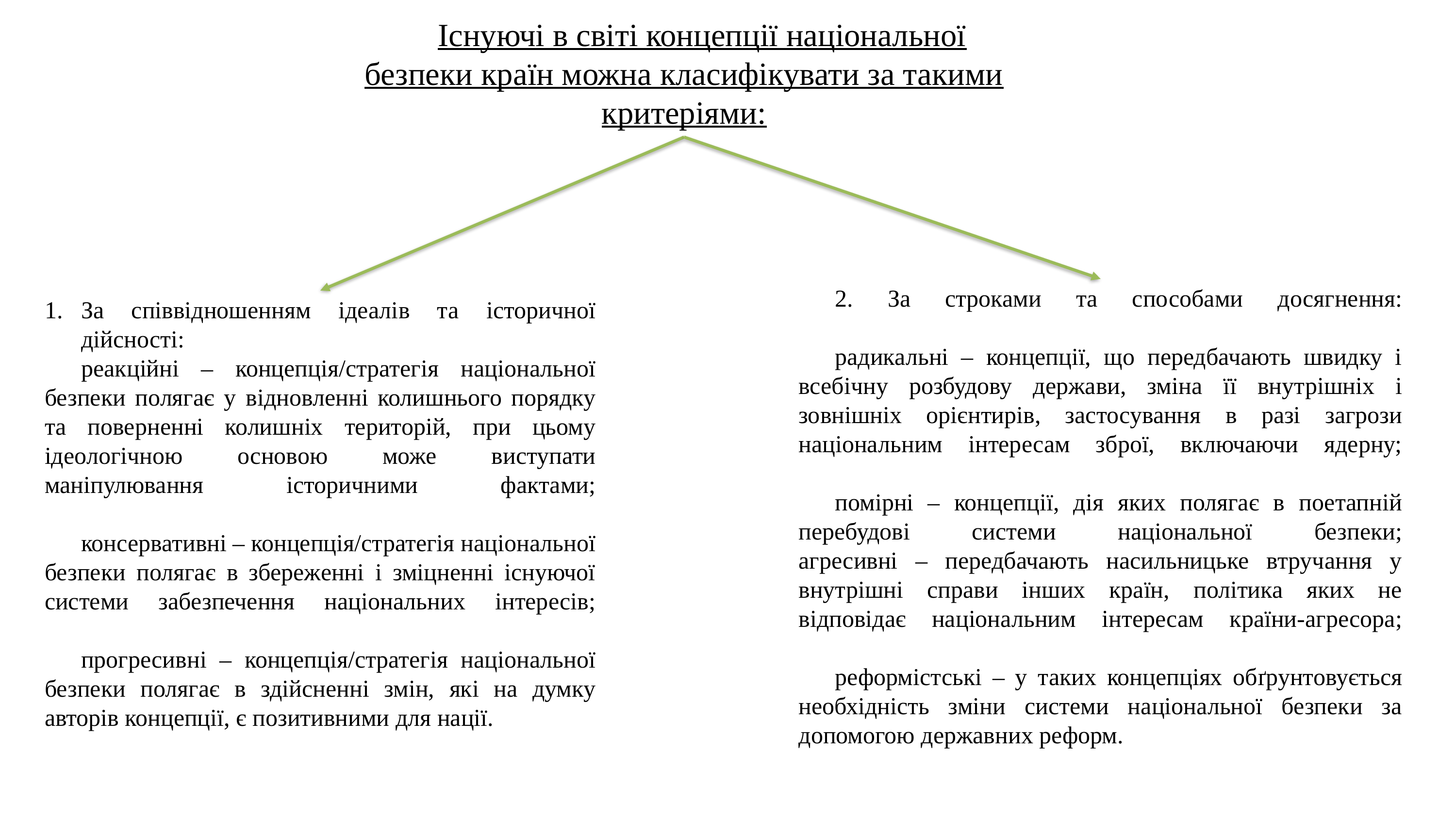

# Існуючі в світі концепції національної безпеки країн можна класифікувати за такими критеріями:
2. За строками та способами досягнення:
радикальні – концепції, що передбачають швидку і всебічну розбудову держави, зміна її внутрішніх і зовнішніх орієнтирів, застосування в разі загрози національним інтересам зброї, включаючи ядерну;
помірні – концепції, дія яких полягає в поетапній перебудові системи національної безпеки;
агресивні – передбачають насильницьке втручання у внутрішні справи інших країн, політика яких не відповідає національним інтересам країни-агресора;
реформістські – у таких концепціях обґрунтовується необхідність зміни системи національної безпеки за допомогою державних реформ.
За співвідношенням ідеалів та історичної дійсності:
реакційні – концепція/стратегія національної безпеки полягає у відновленні колишнього порядку та поверненні колишніх територій, при цьому ідеологічною основою може виступати маніпулювання історичними фактами;
консервативні – концепція/стратегія національної безпеки полягає в збереженні і зміцненні існуючої системи забезпечення національних інтересів;
прогресивні – концепція/стратегія національної безпеки полягає в здійсненні змін, які на думку авторів концепції, є позитивними для нації.